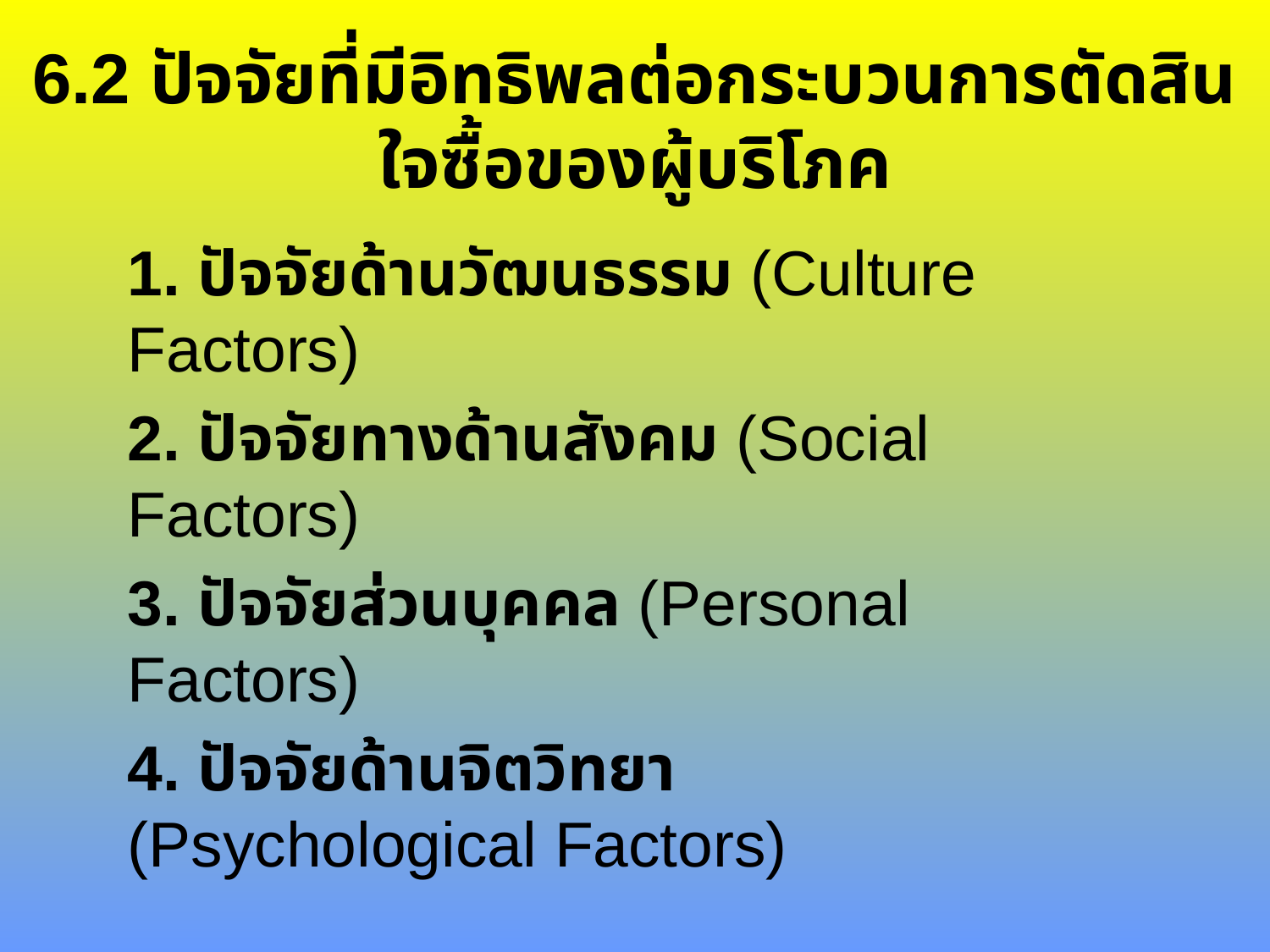

# 6.2 ปัจจัยที่มีอิทธิพลต่อกระบวนการตัดสินใจซื้อของผู้บริโภค
1. ปัจจัยด้านวัฒนธรรม (Culture Factors)
2. ปัจจัยทางด้านสังคม (Social Factors)
3. ปัจจัยส่วนบุคคล (Personal Factors)
4. ปัจจัยด้านจิตวิทยา (Psychological Factors)